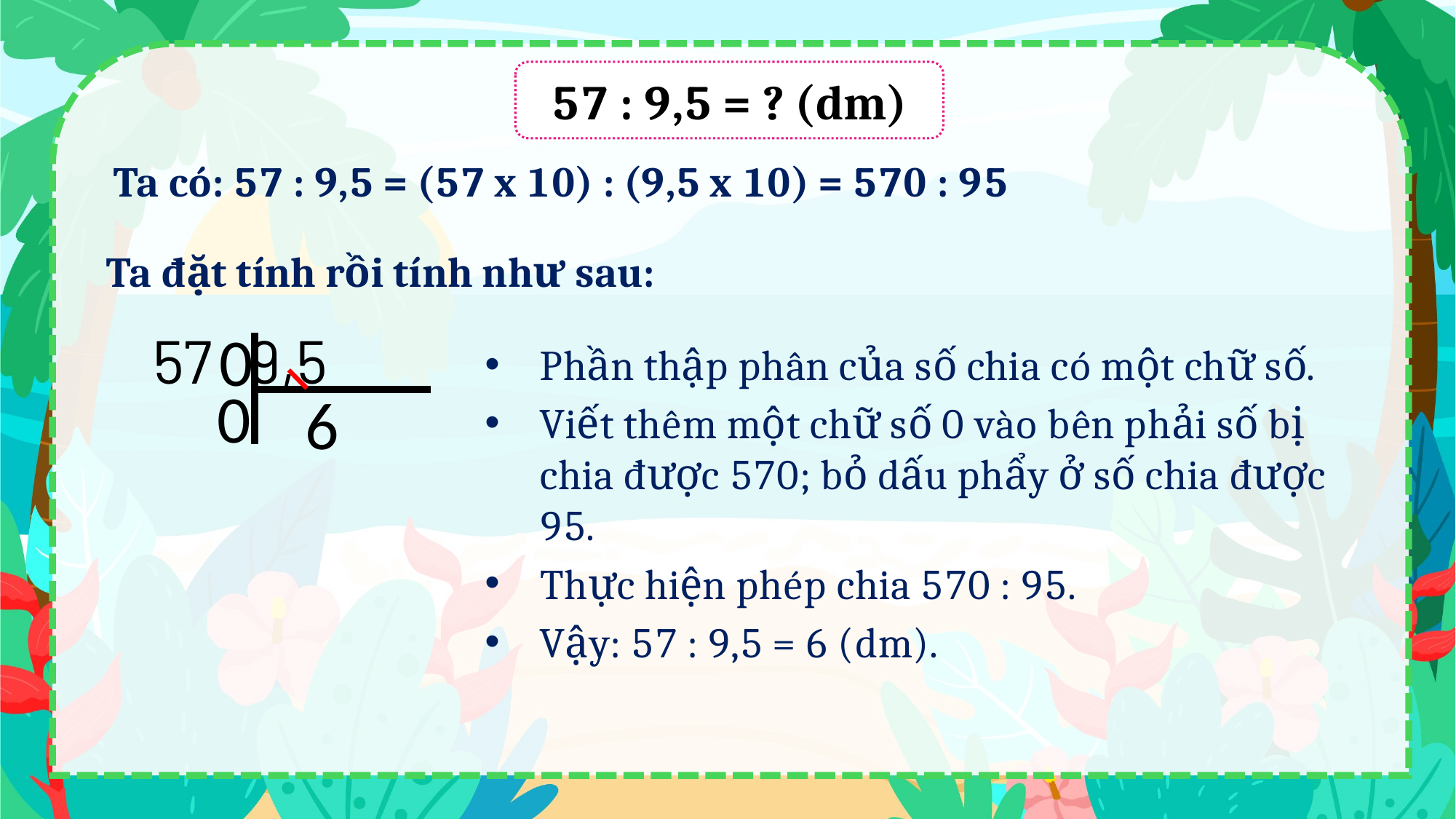

57 : 9,5 = ? (dm)
Ta có: 57 : 9,5 = (57 x 10) : (9,5 x 10) = 570 : 95
Ta đặt tính rồi tính như sau:
0
57   9,5
Phần thập phân của số chia có một chữ số.
Viết thêm một chữ số 0 vào bên phải số bị chia được 570; bỏ dấu phẩy ở số chia được 95.
Thực hiện phép chia 570 : 95.
Vậy: 57 : 9,5 = 6 (dm).
0
6